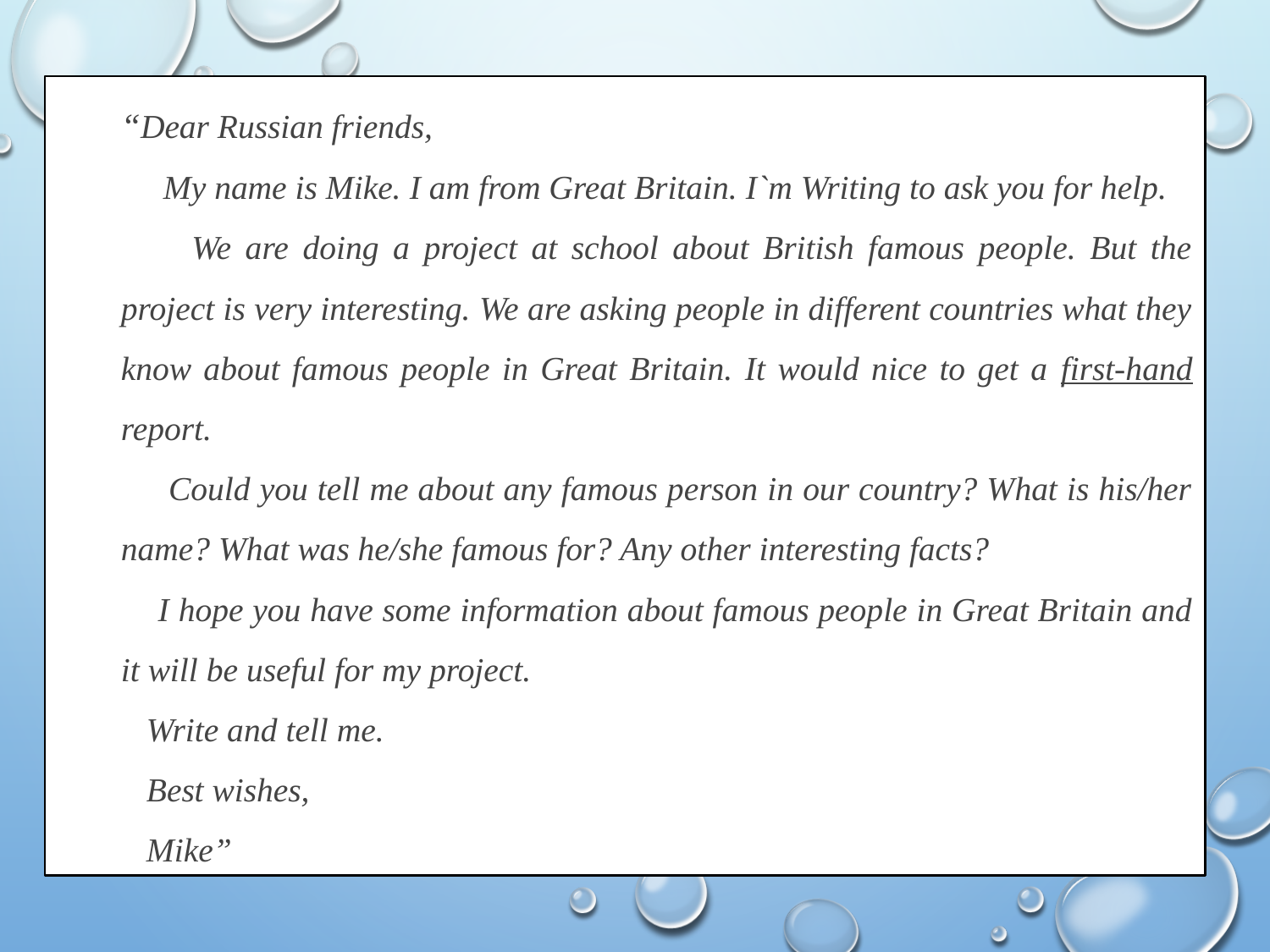

“Dear Russian friends,
     My name is Mike. I am from Great Britain. I`m Writing to ask you for help.
     We are doing a project at school about British famous people. But the project is very interesting. We are asking people in different countries what they know about famous people in Great Britain. It would nice to get a first-hand report.
     Could you tell me about any famous person in our country? What is his/her name? What was he/she famous for? Any other interesting facts?
    I hope you have some information about famous people in Great Britain and it will be useful for my project.
   Write and tell me.
   Best wishes,
   Mike”